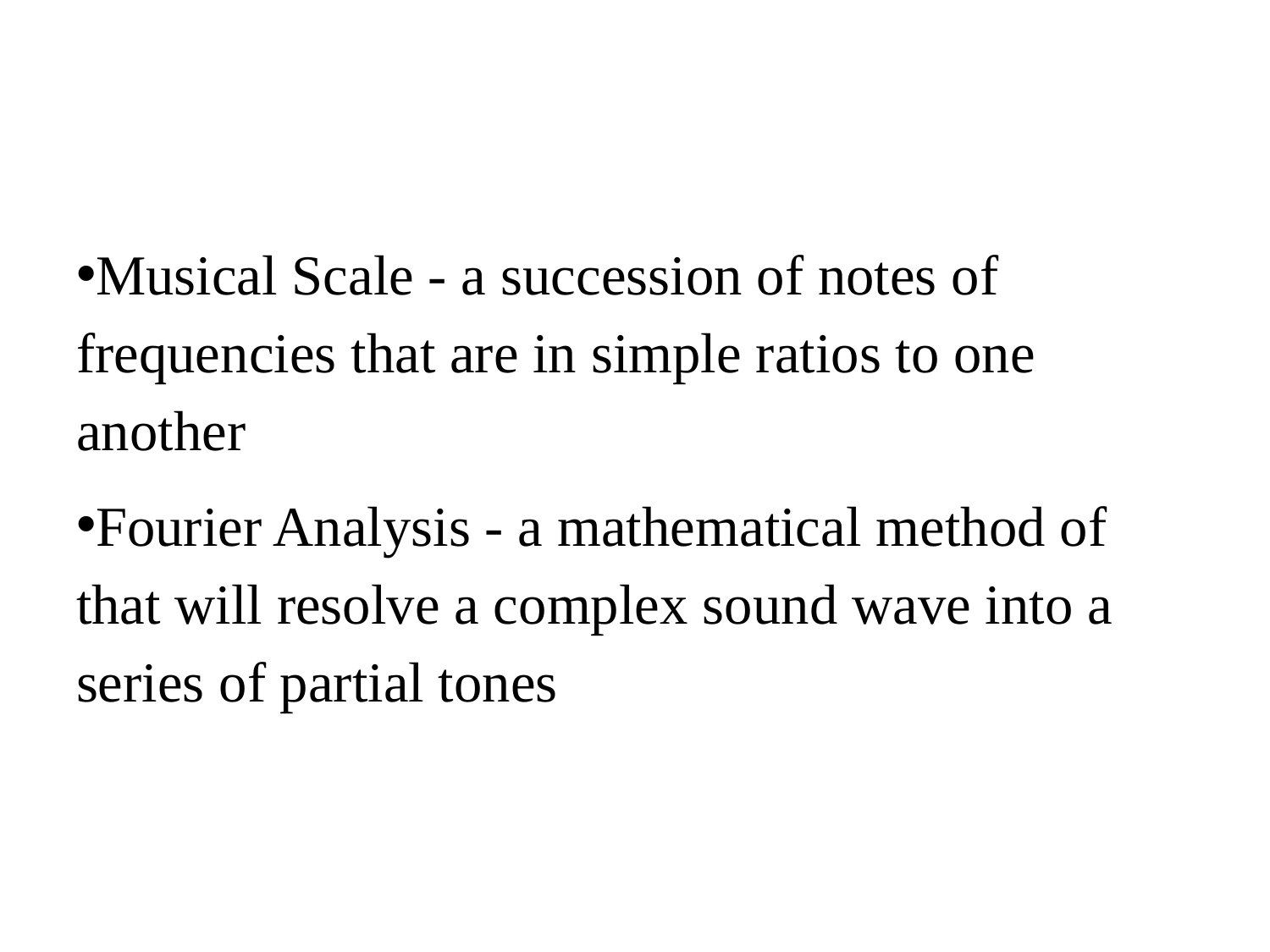

#
Musical Scale - a succession of notes of frequencies that are in simple ratios to one another
Fourier Analysis - a mathematical method of that will resolve a complex sound wave into a series of partial tones